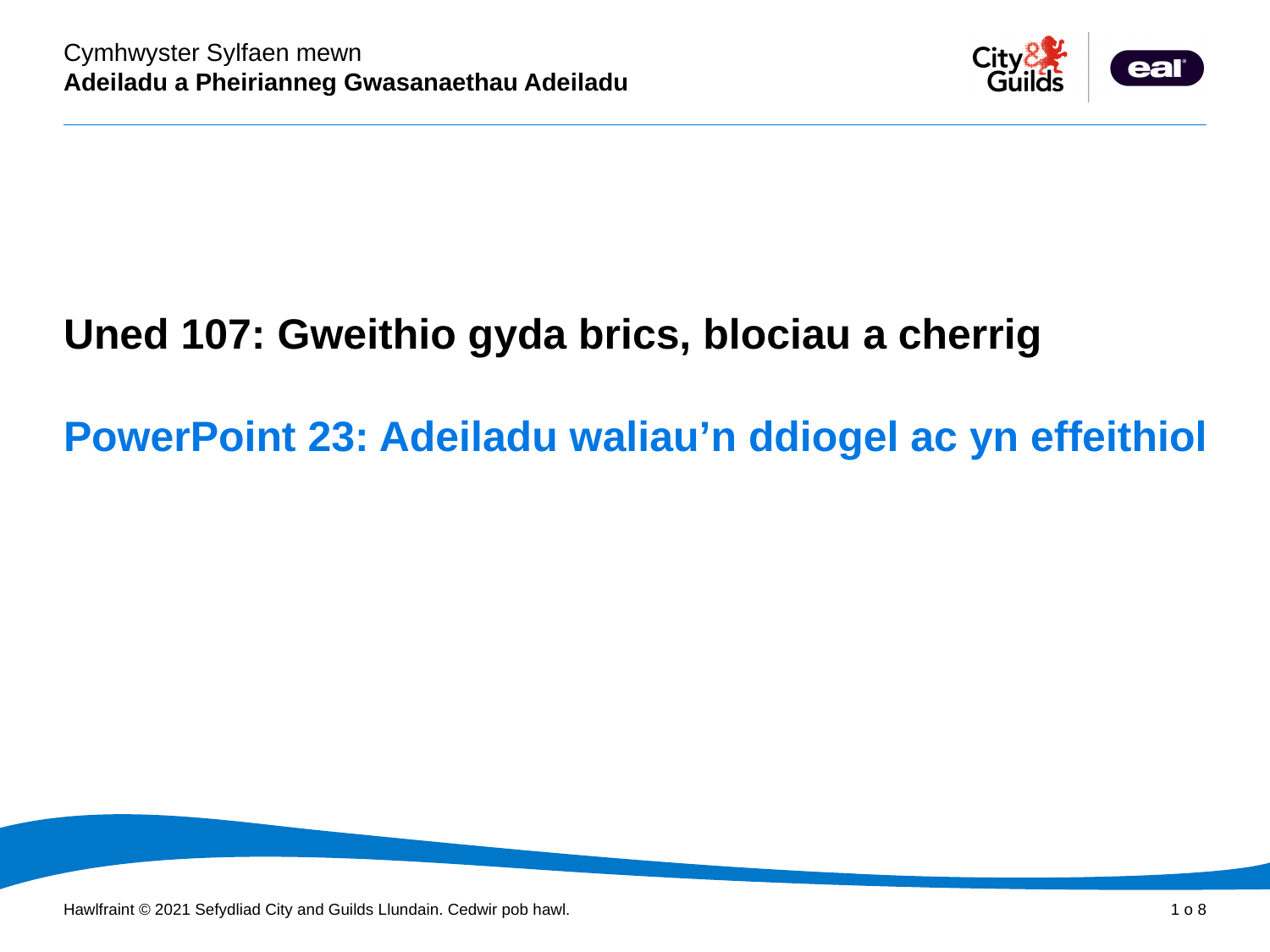

Cyflwyniad PowerPoint
Uned 107: Gweithio gyda brics, blociau a cherrig
# PowerPoint 23: Adeiladu waliau’n ddiogel ac yn effeithiol